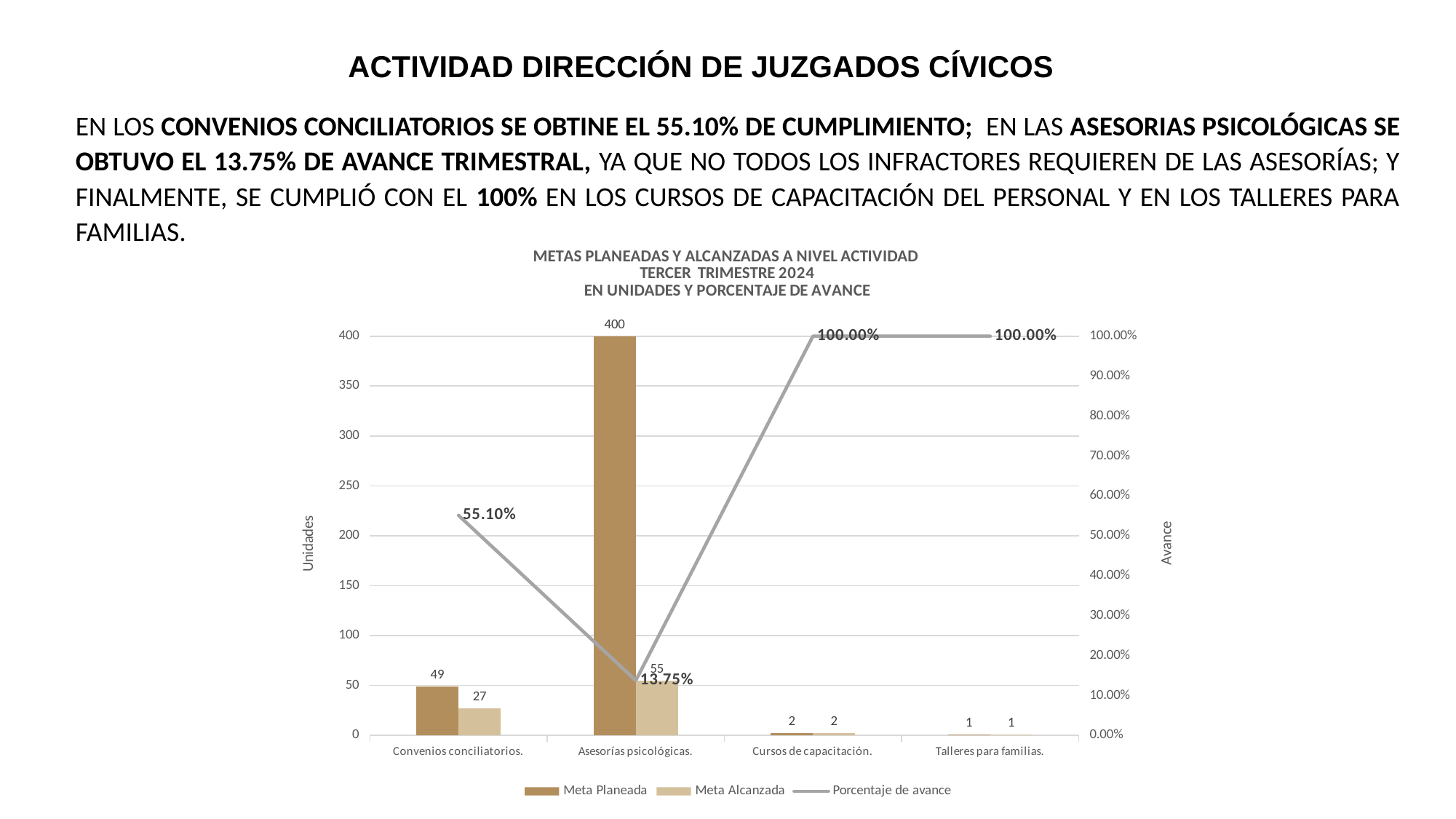

ACTIVIDAD DIRECCIÓN DE JUZGADOS CÍVICOS
EN LOS CONVENIOS CONCILIATORIOS SE OBTINE EL 55.10% DE CUMPLIMIENTO;  EN LAS ASESORIAS PSICOLÓGICAS SE OBTUVO EL 13.75% DE AVANCE TRIMESTRAL, YA QUE NO TODOS LOS INFRACTORES REQUIEREN DE LAS ASESORÍAS; Y FINALMENTE, SE CUMPLIÓ CON EL 100% EN LOS CURSOS DE CAPACITACIÓN DEL PERSONAL Y EN LOS TALLERES PARA FAMILIAS.

### Chart: METAS PLANEADAS Y ALCANZADAS A NIVEL ACTIVIDAD
TERCER  TRIMESTRE 2024
EN UNIDADES Y PORCENTAJE DE AVANCE

| Category | Meta Planeada | Meta Alcanzada |  |
|---|---|---|---|
| Convenios conciliatorios. | 49.0 | 27.0 | 0.5510204081632653 |
| Asesorías psicológicas. | 400.0 | 55.0 | 0.1375 |
| Cursos de capacitación. | 2.0 | 2.0 | 1.0 |
| Talleres para familias. | 1.0 | 1.0 | 1.0 |